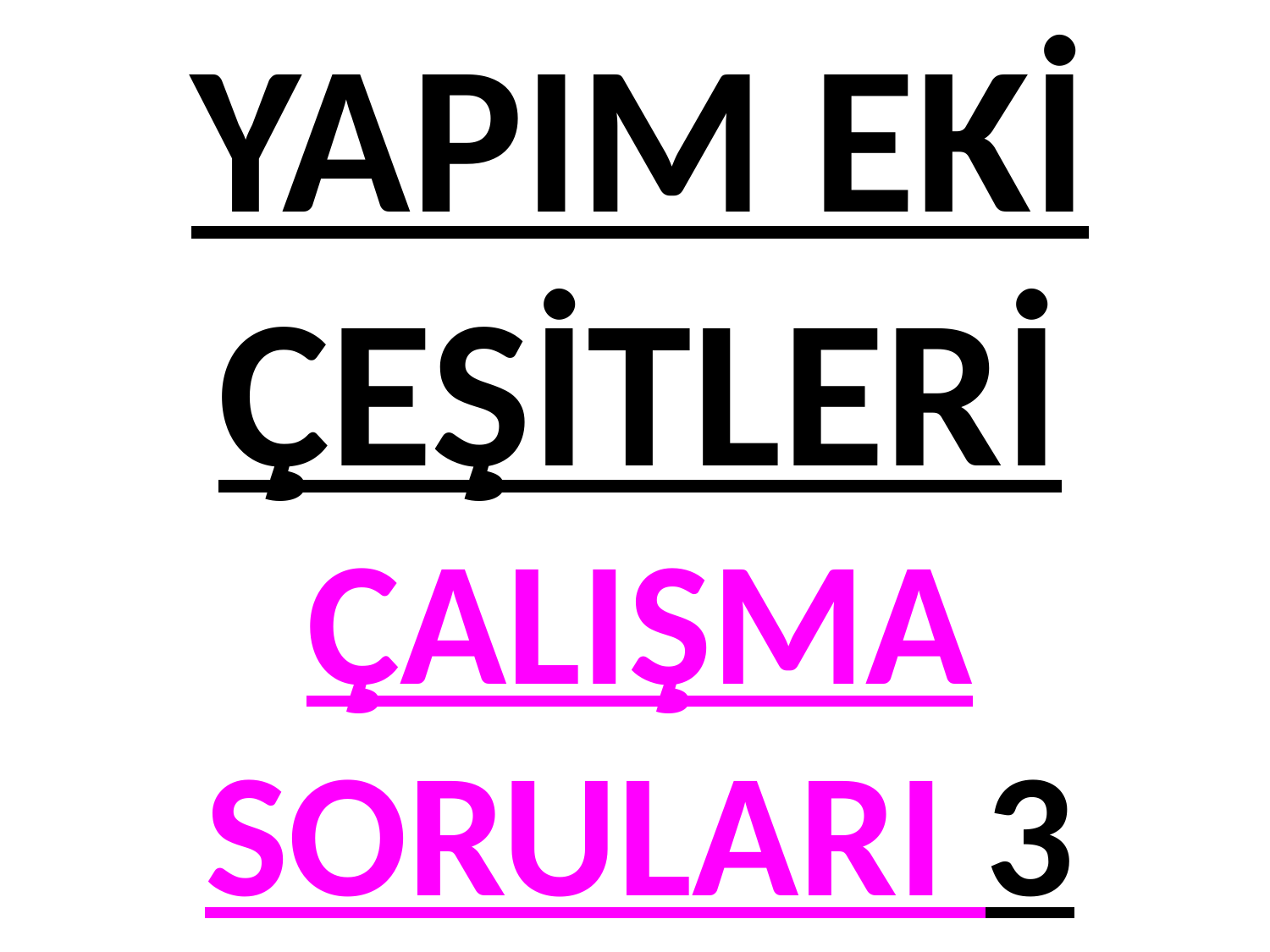

# YAPIM EKİ ÇEŞİTLERİ ÇALIŞMA SORULARI 3